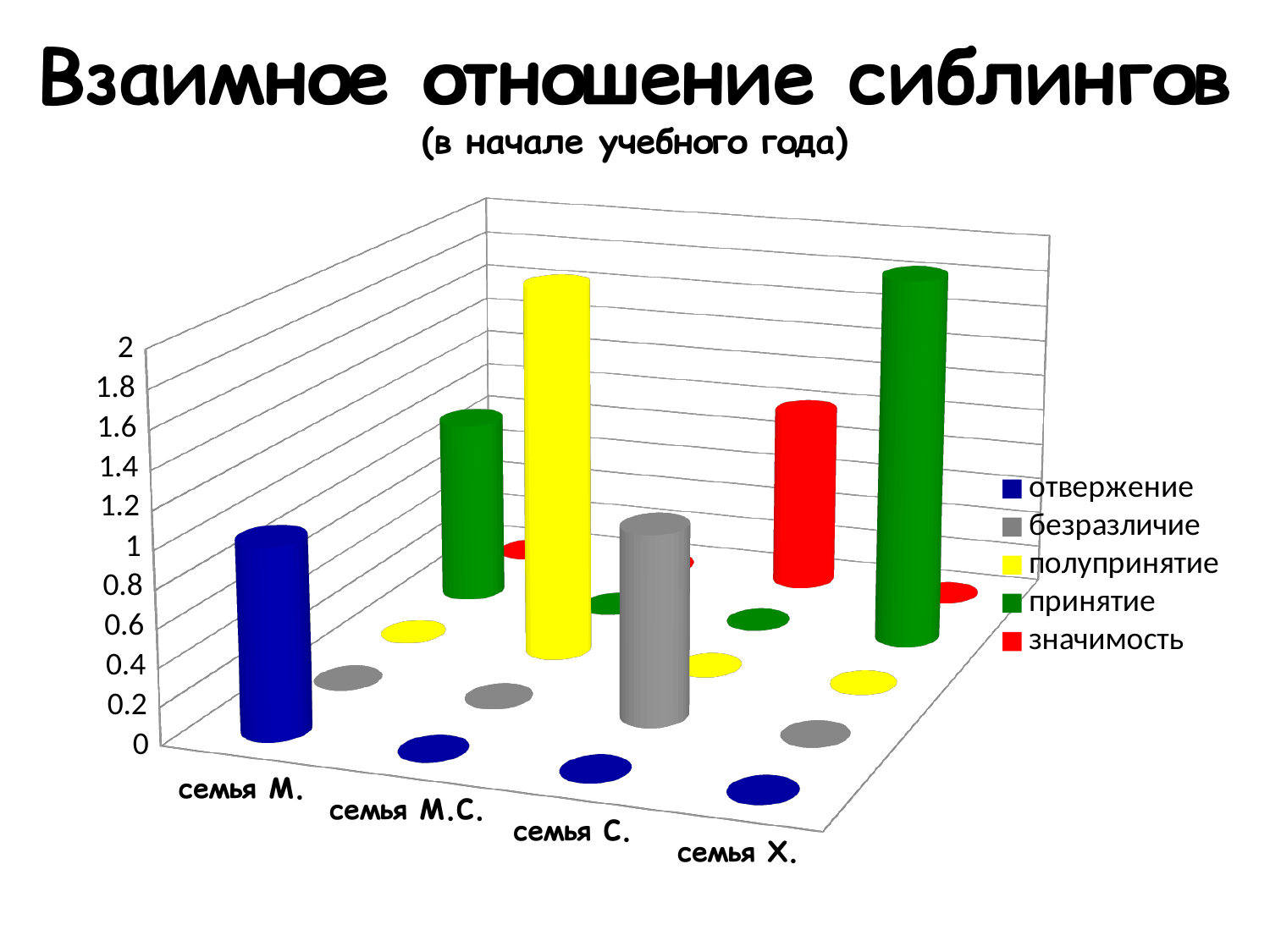

# Взаимное отношение сиблингов (в начале учебного года)

[unsupported chart]